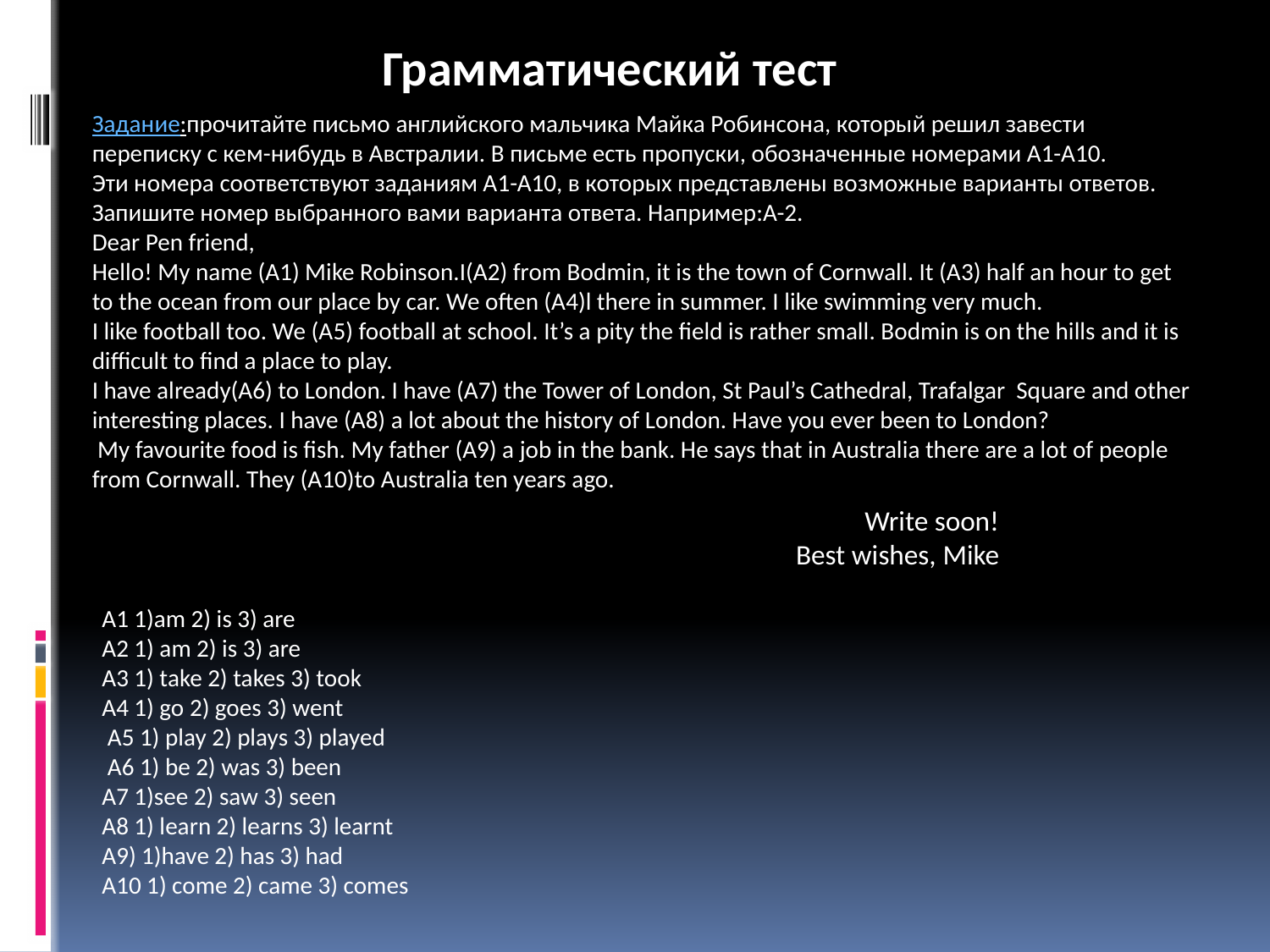

Грамматический тест
Задание:прочитайте письмо английского мальчика Майка Робинсона, который решил завести переписку с кем-нибудь в Австралии. В письме есть пропуски, обозначенные номерами А1-А10.
Эти номера соответствуют заданиям А1-А10, в которых представлены возможные варианты ответов. Запишите номер выбранного вами варианта ответа. Например:А-2.
Dear Pen friend,
Hello! My name (A1) Mike Robinson.I(A2) from Bodmin, it is the town of Cornwall. It (A3) half an hour to get to the ocean from our place by car. We often (A4)l there in summer. I like swimming very much.
I like football too. We (A5) football at school. It’s a pity the field is rather small. Bodmin is on the hills and it is difficult to find a place to play.
I have already(A6) to London. I have (A7) the Tower of London, St Paul’s Cathedral, Trafalgar  Square and other interesting places. I have (A8) a lot about the history of London. Have you ever been to London?
 My favourite food is fish. My father (A9) a job in the bank. He says that in Australia there are a lot of people from Cornwall. They (A10)to Australia ten years ago.

Write soon!
Best wishes, Mike
A1 1)am 2) is 3) are
A2 1) am 2) is 3) are
A3 1) take 2) takes 3) took
A4 1) go 2) goes 3) went
 A5 1) play 2) plays 3) played
 A6 1) be 2) was 3) been
A7 1)see 2) saw 3) seen
A8 1) learn 2) learns 3) learnt
A9) 1)have 2) has 3) had
A10 1) come 2) came 3) comes